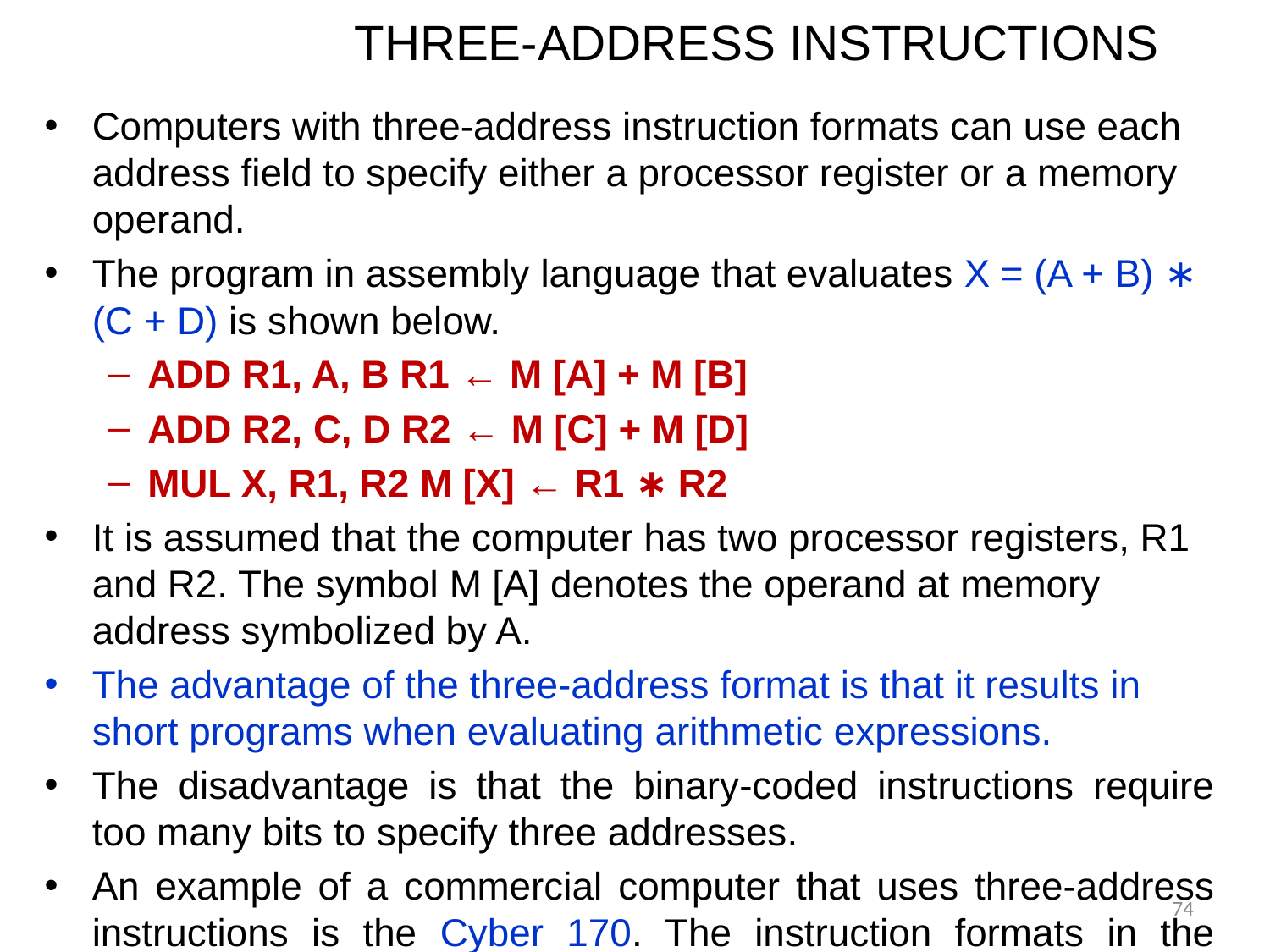

# THREE-ADDRESS INSTRUCTIONS
Computers with three-address instruction formats can use each address field to specify either a processor register or a memory operand.
The program in assembly language that evaluates X = (A + B) ∗ (C + D) is shown below.
ADD R1, A, B R1 ← M [A] + M [B]
ADD R2, C, D R2 ← M [C] + M [D]
MUL X, R1, R2 M [X] ← R1 ∗ R2
It is assumed that the computer has two processor registers, R1 and R2. The symbol M [A] denotes the operand at memory address symbolized by A.
The advantage of the three-address format is that it results in short programs when evaluating arithmetic expressions.
The disadvantage is that the binary-coded instructions require too many bits to specify three addresses.
An example of a commercial computer that uses three-address instructions is the Cyber 170. The instruction formats in the Cyber computer are restricted to either three register address fields or two register address fields and one memory address field.
74